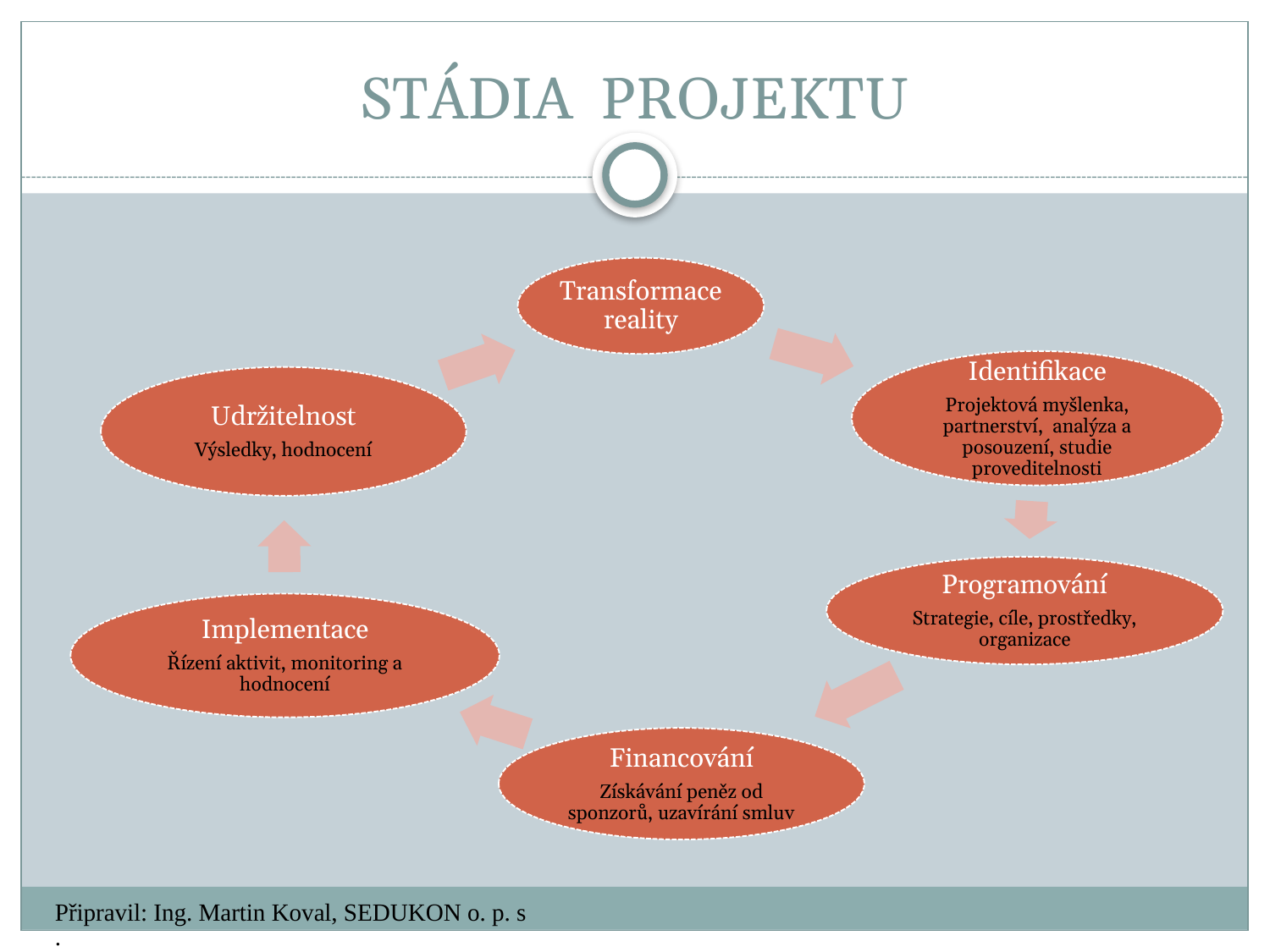

# STÁDIA  PROJEKTU
Transformace reality

Identifikace
Projektová myšlenka, partnerství,  analýza a posouzení, studie proveditelnosti

Programování
Strategie, cíle, prostředky, organizace

Financování
Získávání peněz od sponzorů, uzavírání smluv

Implementace
Řízení aktivit, monitoring a hodnocení

Udržitelnost
Výsledky, hodnocení

Připravil: Ing. Martin Koval, SEDUKON o. p. s.